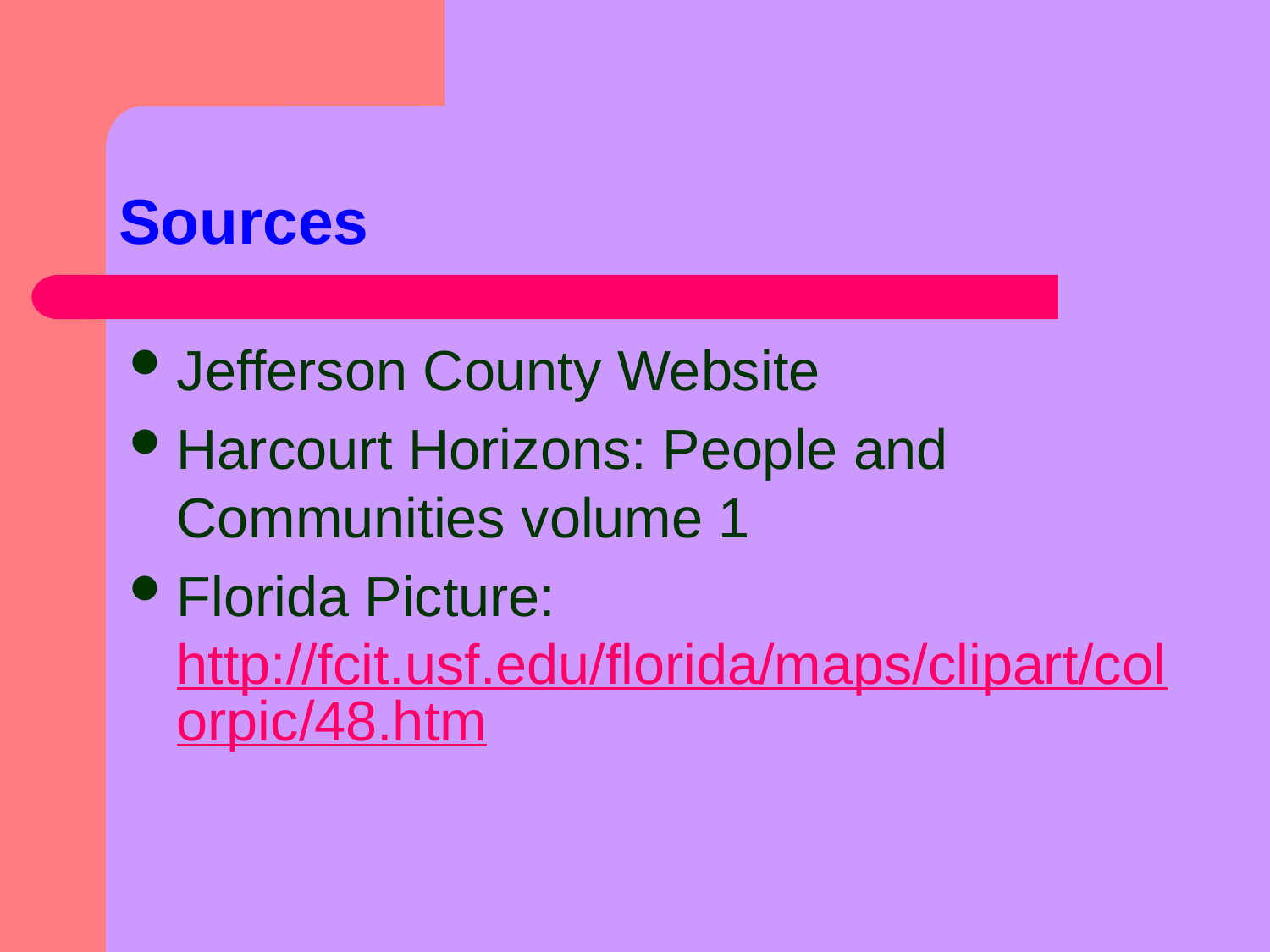

# Sources
Jefferson County Website
Harcourt Horizons: People and Communities volume 1
Florida Picture: http://fcit.usf.edu/florida/maps/clipart/colorpic/48.htm